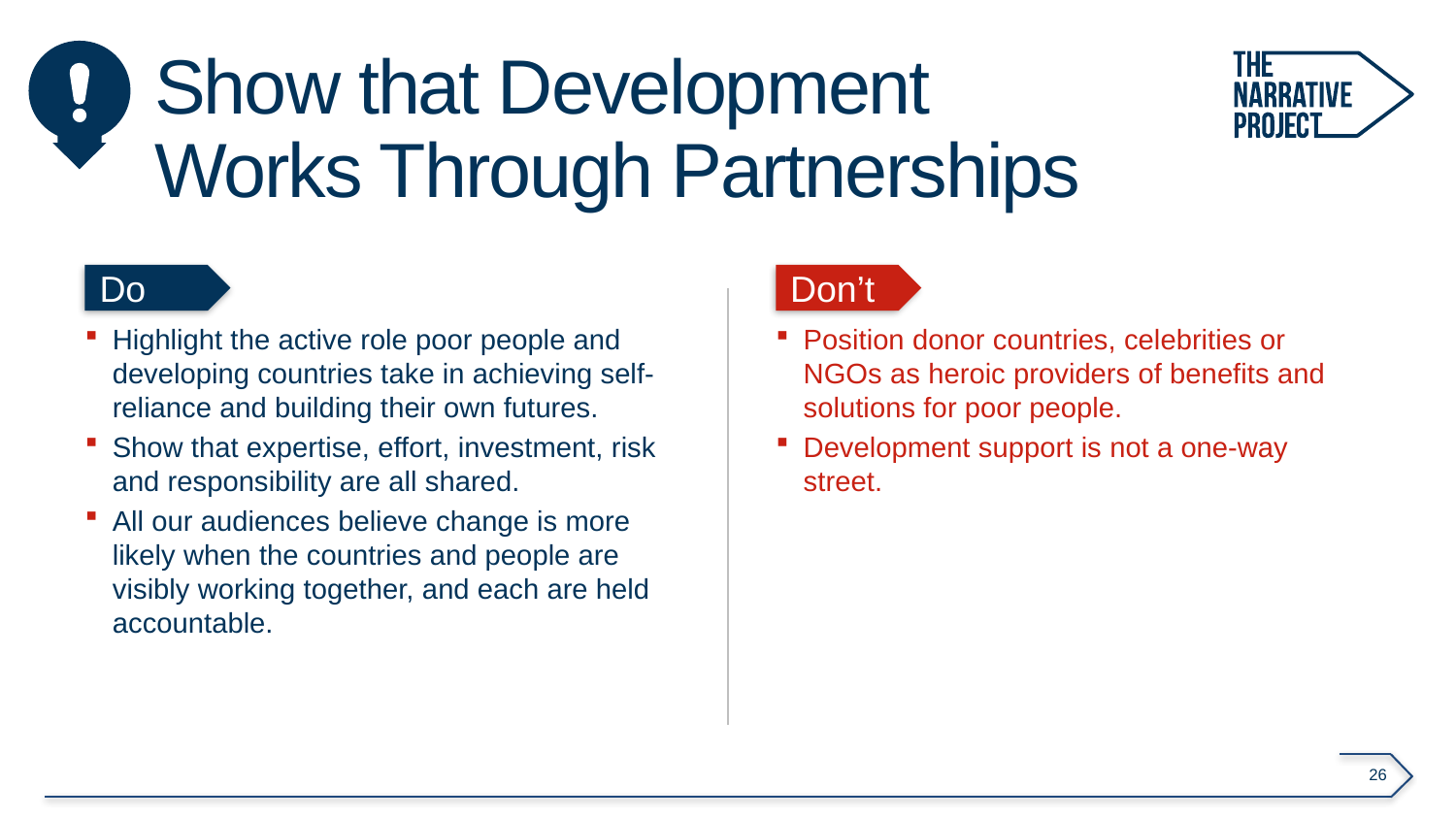

# Show that Development Works Through Partnerships
Do
Don’t
Highlight the active role poor people and developing countries take in achieving self-reliance and building their own futures.
Show that expertise, effort, investment, risk and responsibility are all shared.
All our audiences believe change is more likely when the countries and people are visibly working together, and each are held accountable.

Position donor countries, celebrities or NGOs as heroic providers of benefits and solutions for poor people.
Development support is not a one-way street.
26